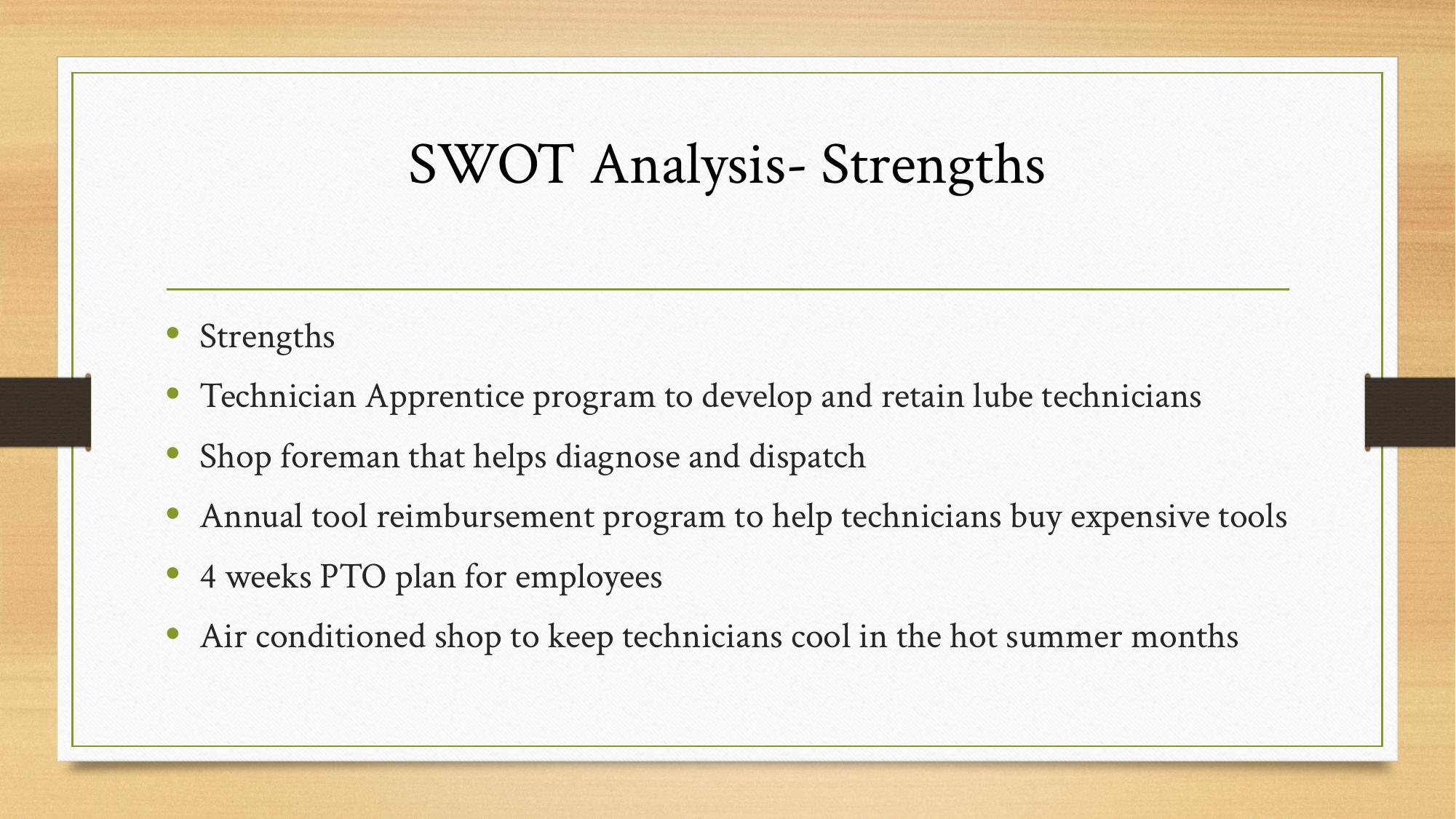

# SWOT Analysis- Strengths
Strengths
Technician Apprentice program to develop and retain lube technicians
Shop foreman that helps diagnose and dispatch
Annual tool reimbursement program to help technicians buy expensive tools
4 weeks PTO plan for employees
Air conditioned shop to keep technicians cool in the hot summer months